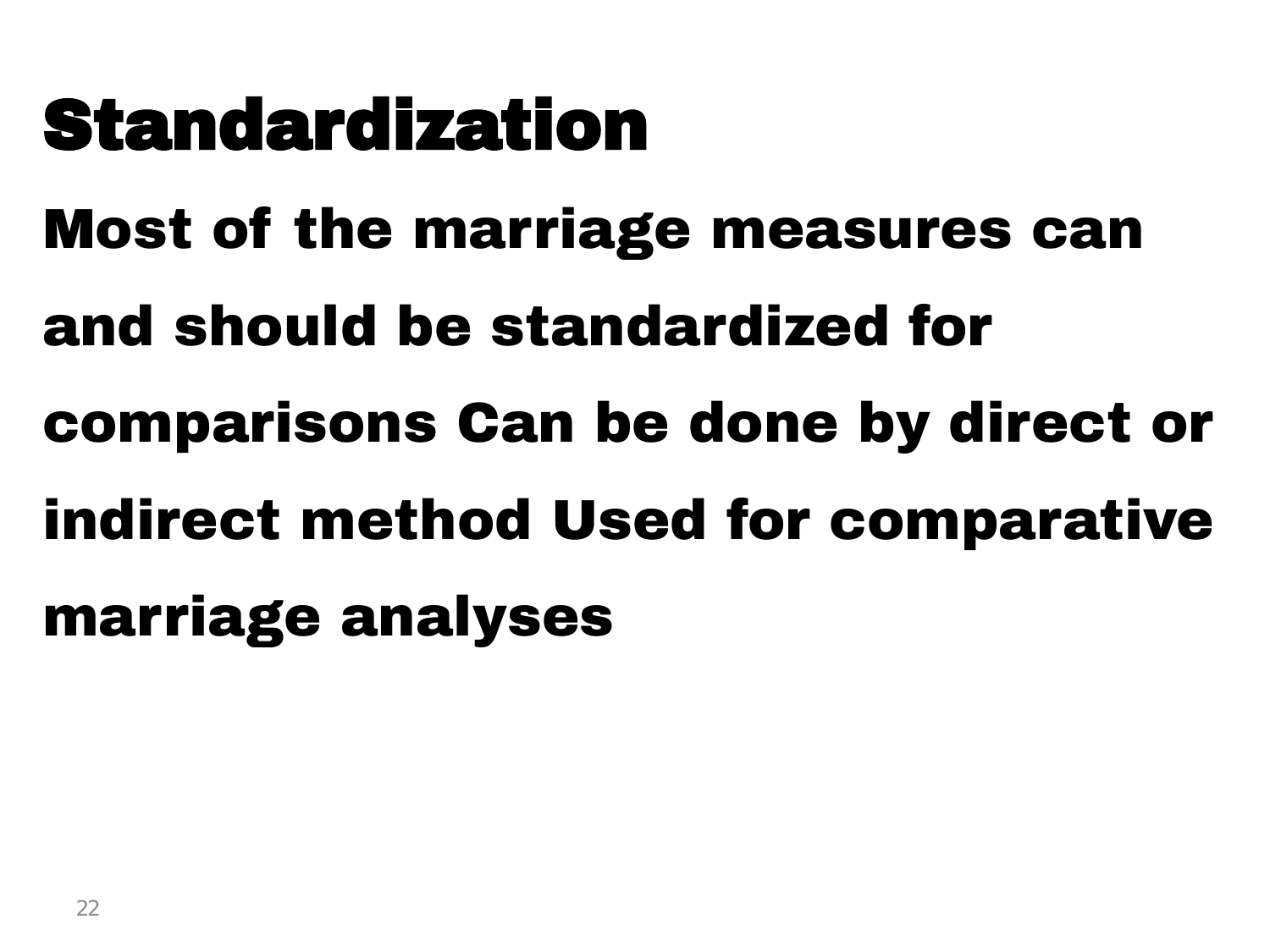

Standardization
Most of the marriage measures can and should be standardized for comparisons Can be done by direct or indirect method Used for comparative marriage analyses

22